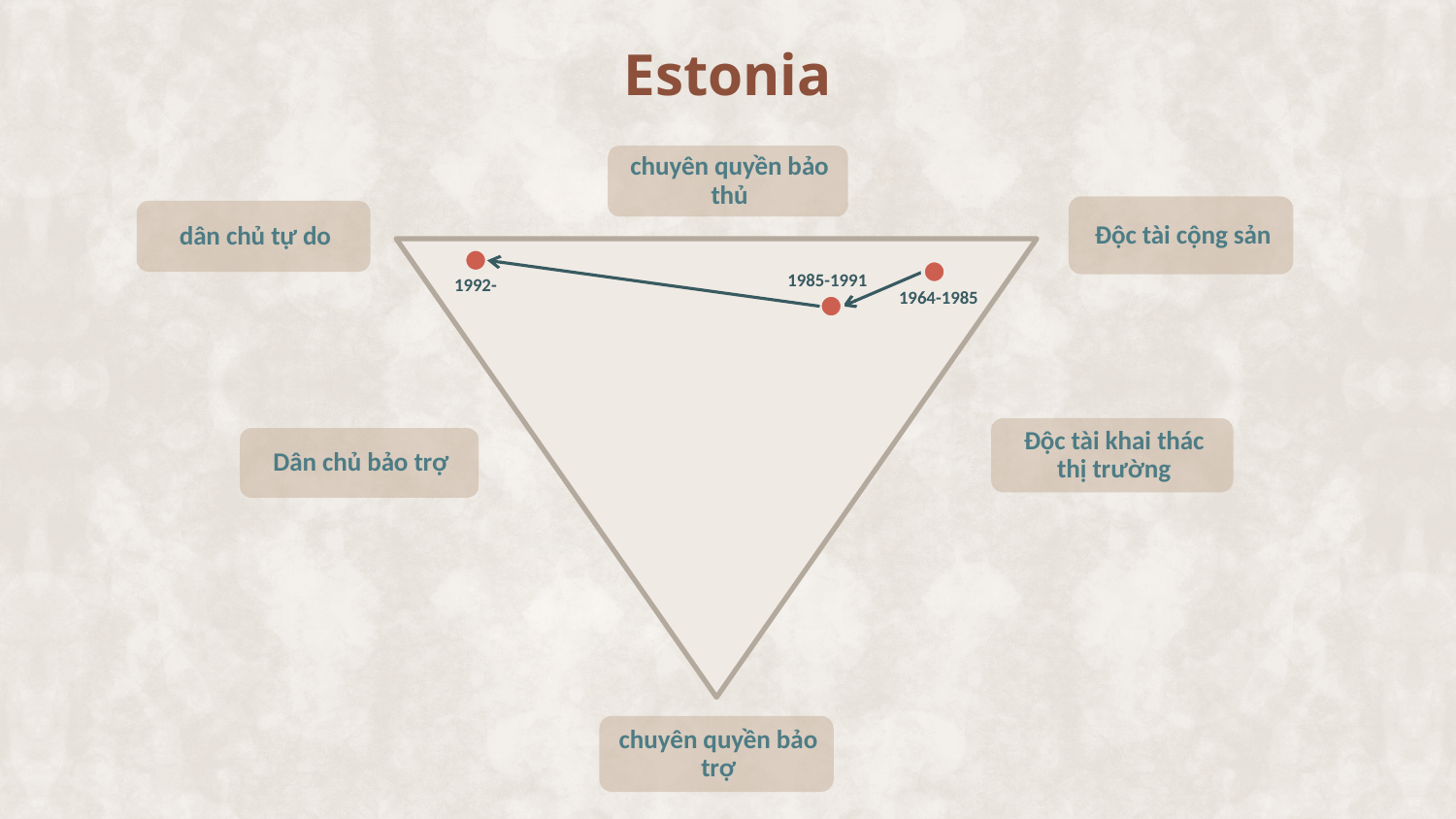

# Estonia
Độc tài cộng sản
dân chủ tự do
chuyên quyền bảo trợ
chuyên quyền bảo thủ
Độc tài khai thác thị trường
Dân chủ bảo trợ

1985-1991
1992-
1964-1985